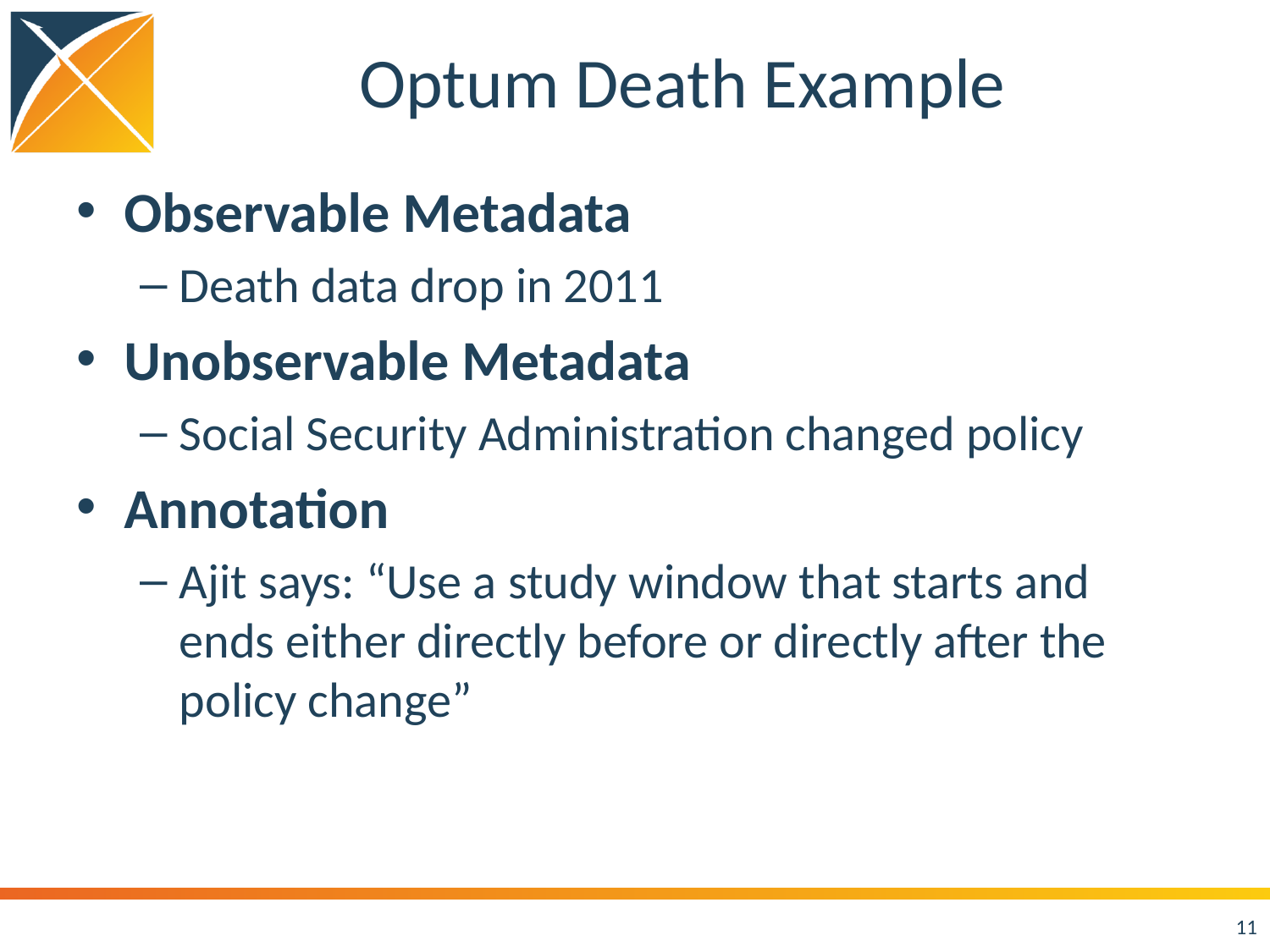

# Optum Death Example
Observable Metadata
Death data drop in 2011
Unobservable Metadata
Social Security Administration changed policy
Annotation
Ajit says: “Use a study window that starts and ends either directly before or directly after the policy change”

11